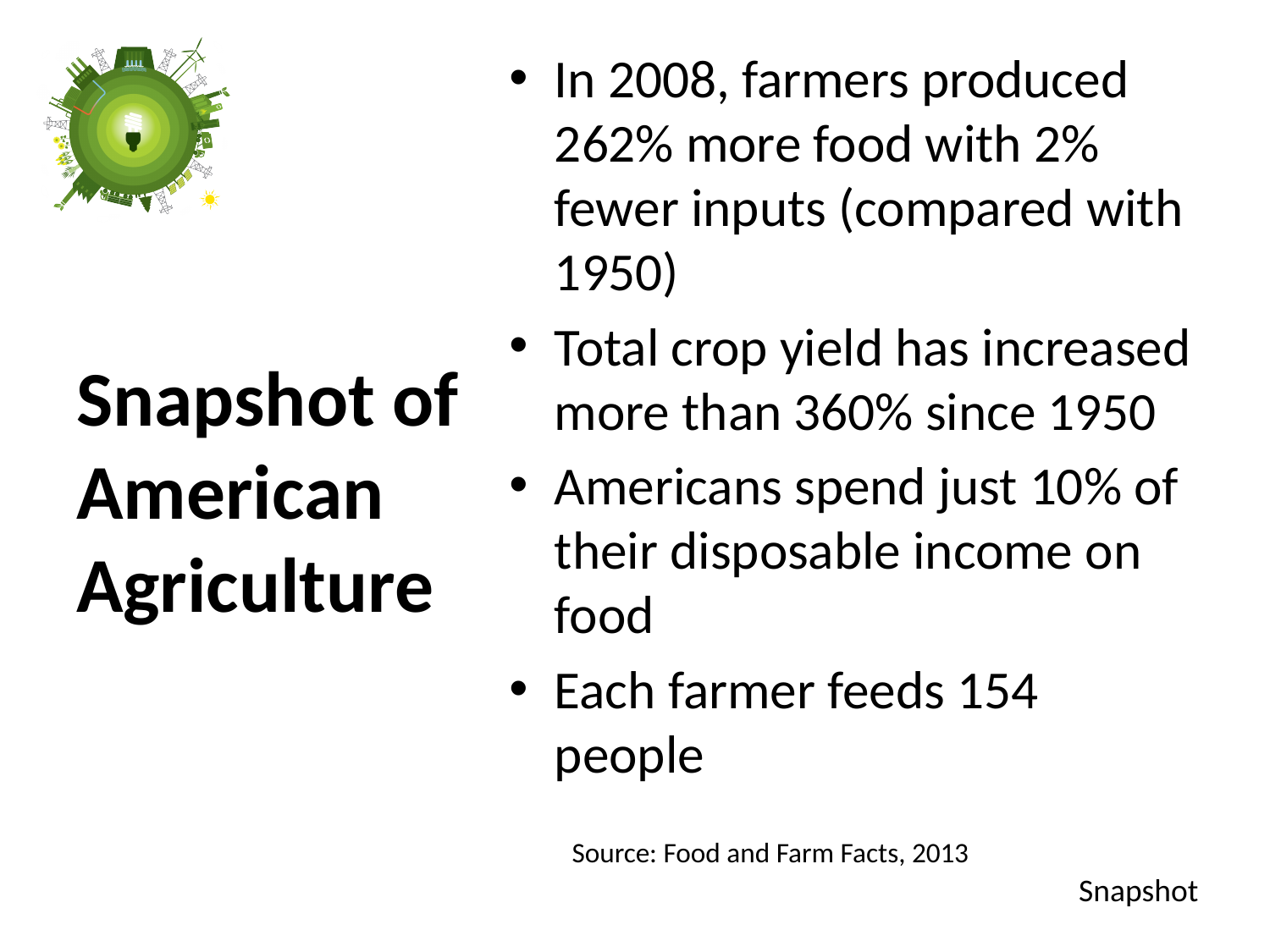

In 2008, farmers produced 262% more food with 2% fewer inputs (compared with 1950)
Total crop yield has increased more than 360% since 1950
Americans spend just 10% of their disposable income on food
Each farmer feeds 154 people
# Snapshot of American Agriculture
Source: Food and Farm Facts, 2013
Snapshot